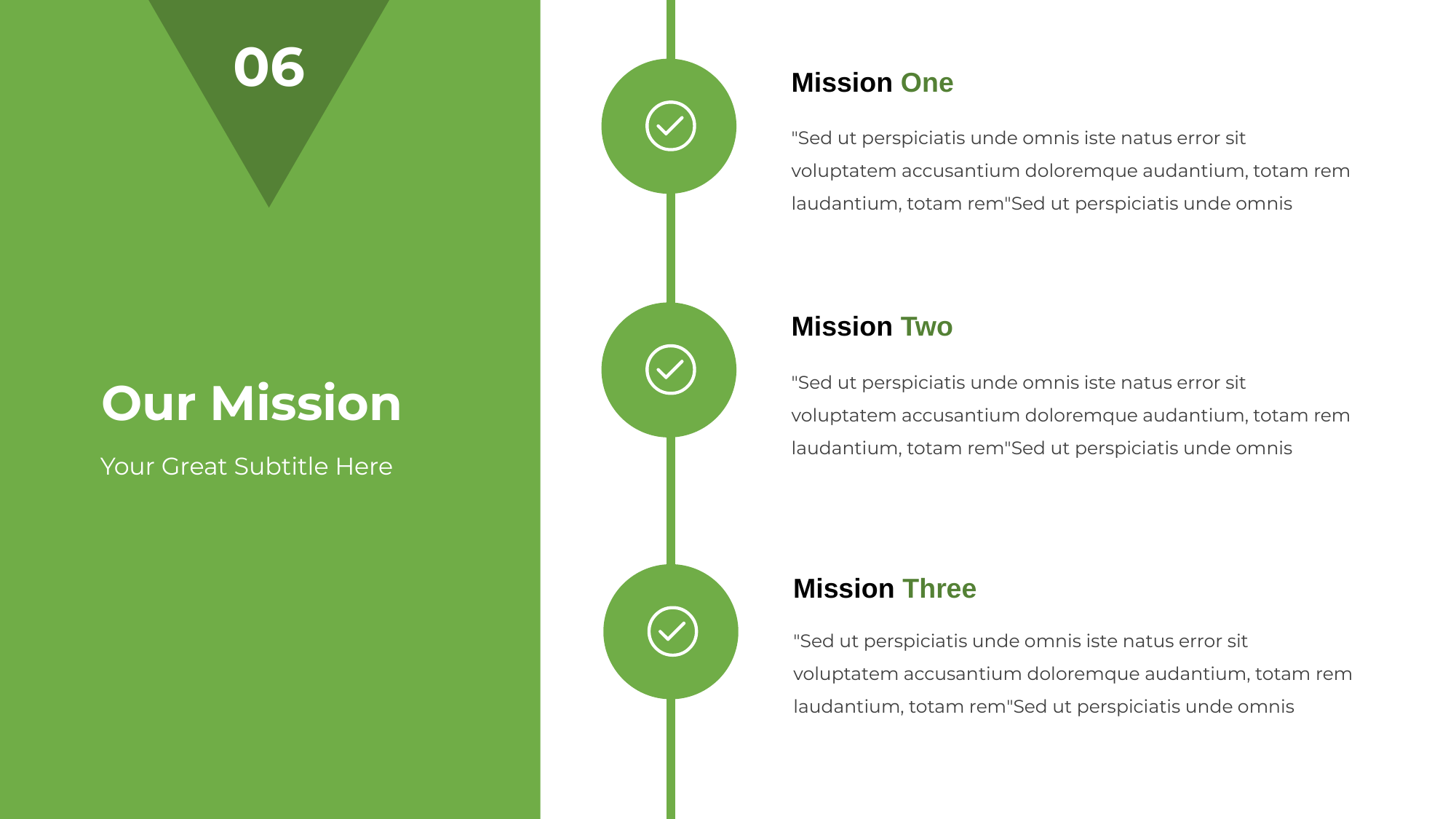

06

Mission One

"Sed ut perspiciatis unde omnis iste natus error sit voluptatem accusantium doloremque audantium, totam rem laudantium, totam rem"Sed ut perspiciatis unde omnis

Mission Two

"Sed ut perspiciatis unde omnis iste natus error sit voluptatem accusantium doloremque audantium, totam rem laudantium, totam rem"Sed ut perspiciatis unde omnis
Our Mission
Your Great Subtitle Here

Mission Three

"Sed ut perspiciatis unde omnis iste natus error sit voluptatem accusantium doloremque audantium, totam rem laudantium, totam rem"Sed ut perspiciatis unde omnis